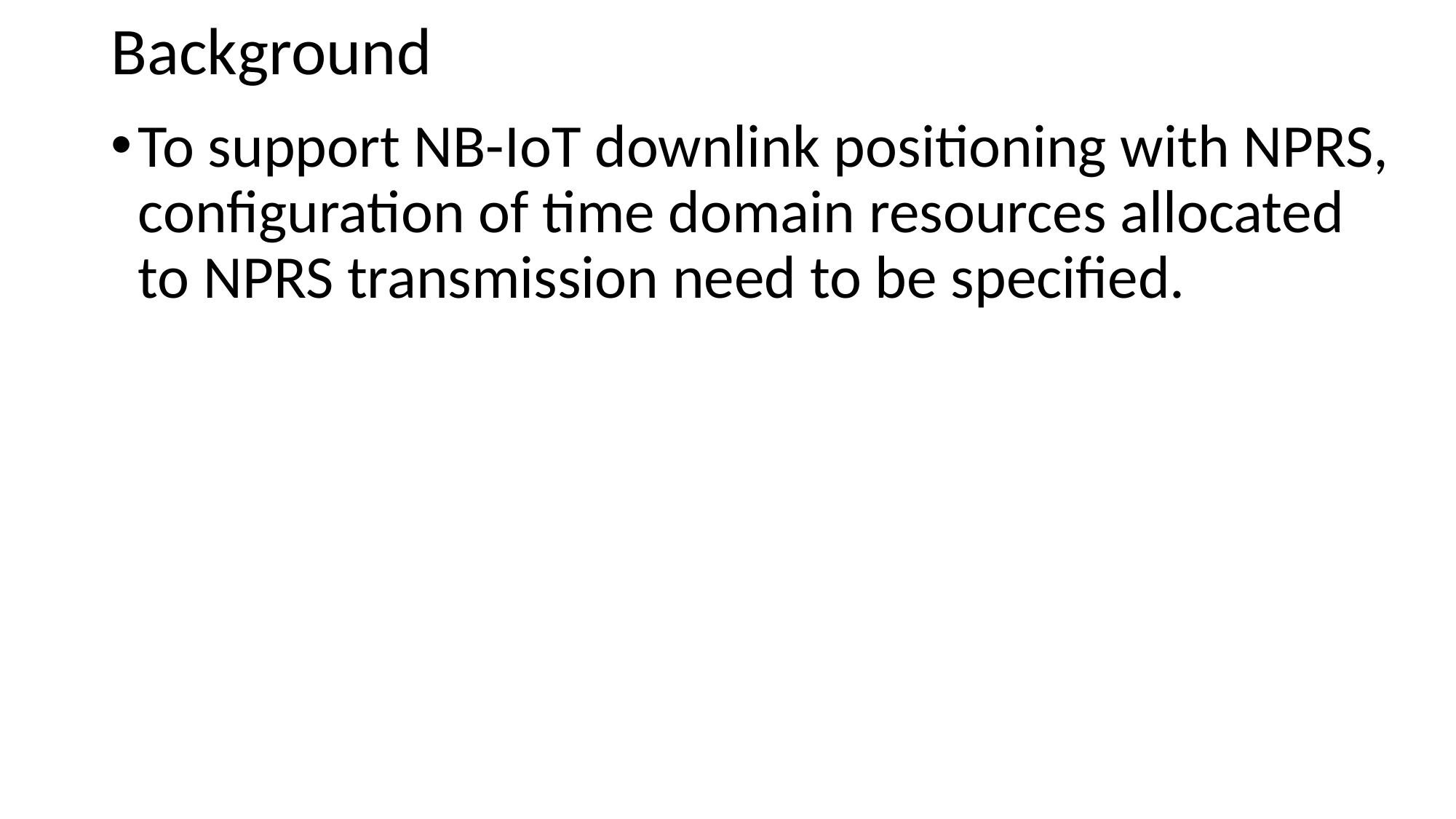

# Background
To support NB-IoT downlink positioning with NPRS, configuration of time domain resources allocated to NPRS transmission need to be specified.